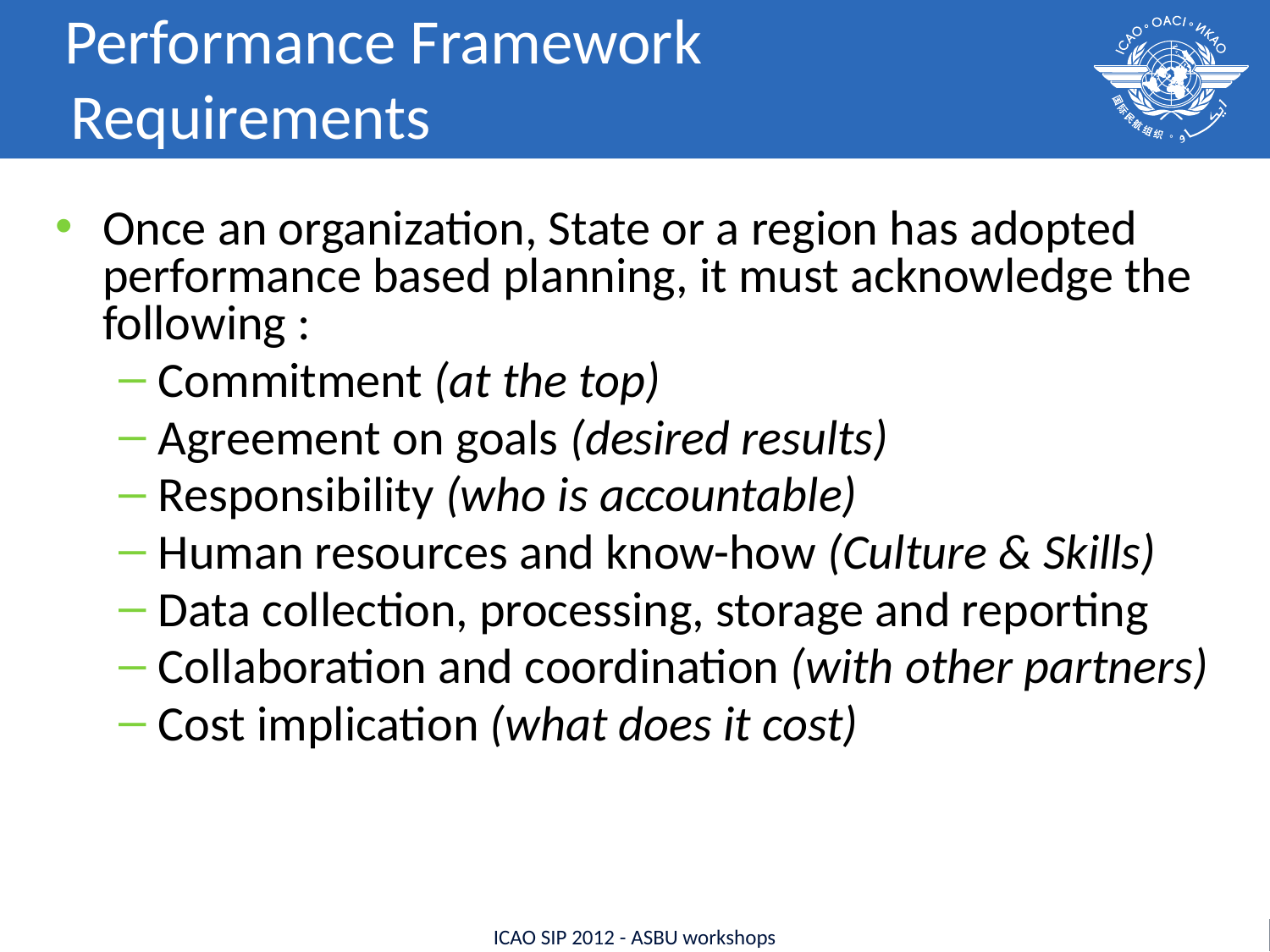

Performance Framework
 Requirements
Once an organization, State or a region has adopted performance based planning, it must acknowledge the following :
Commitment (at the top)
Agreement on goals (desired results)
Responsibility (who is accountable)
Human resources and know-how (Culture & Skills)
Data collection, processing, storage and reporting
Collaboration and coordination (with other partners)
Cost implication (what does it cost)
ICAO SIP 2012 - ASBU workshops